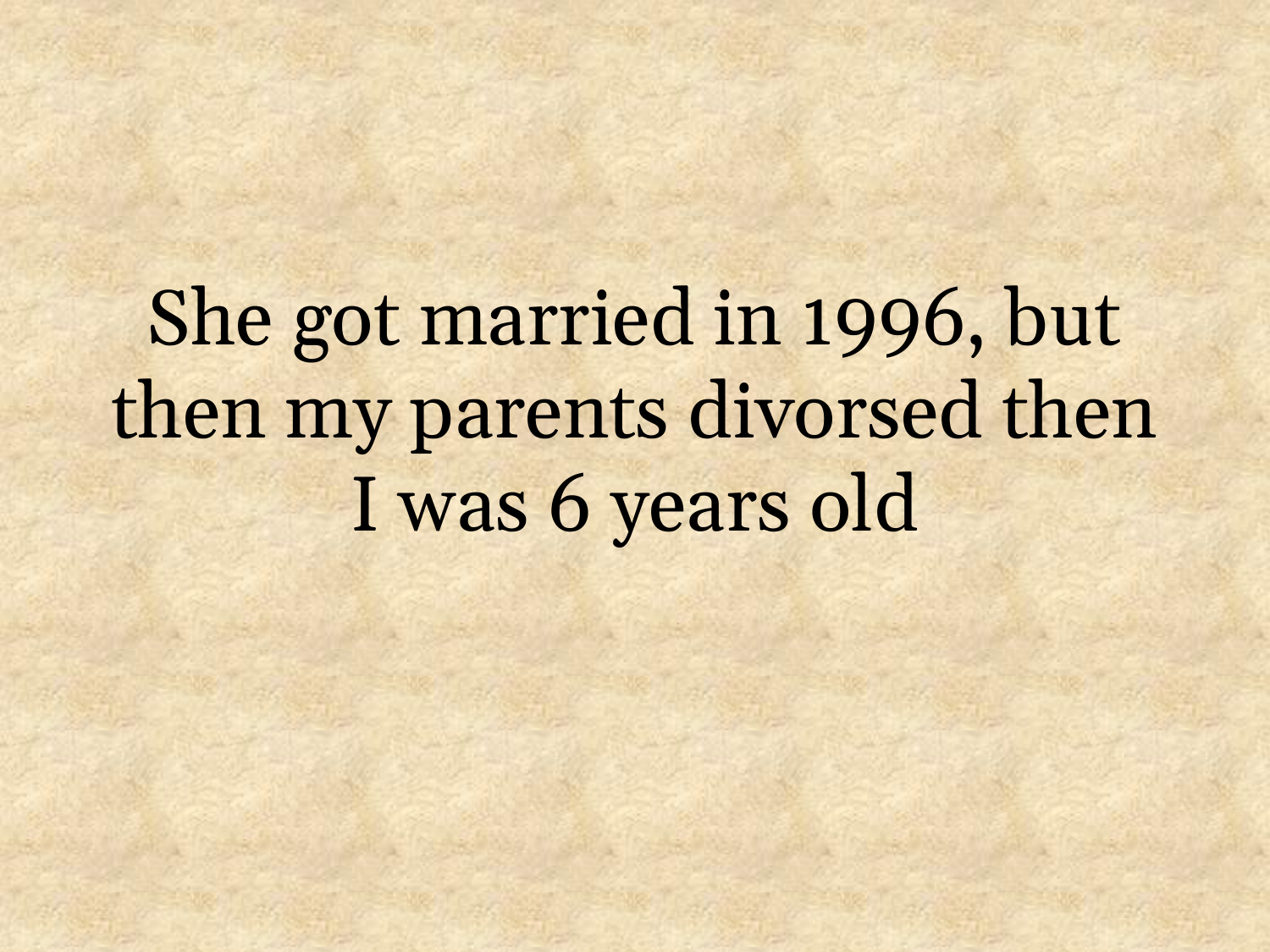

# She got married in 1996, but then my parents divorsed then I was 6 years old